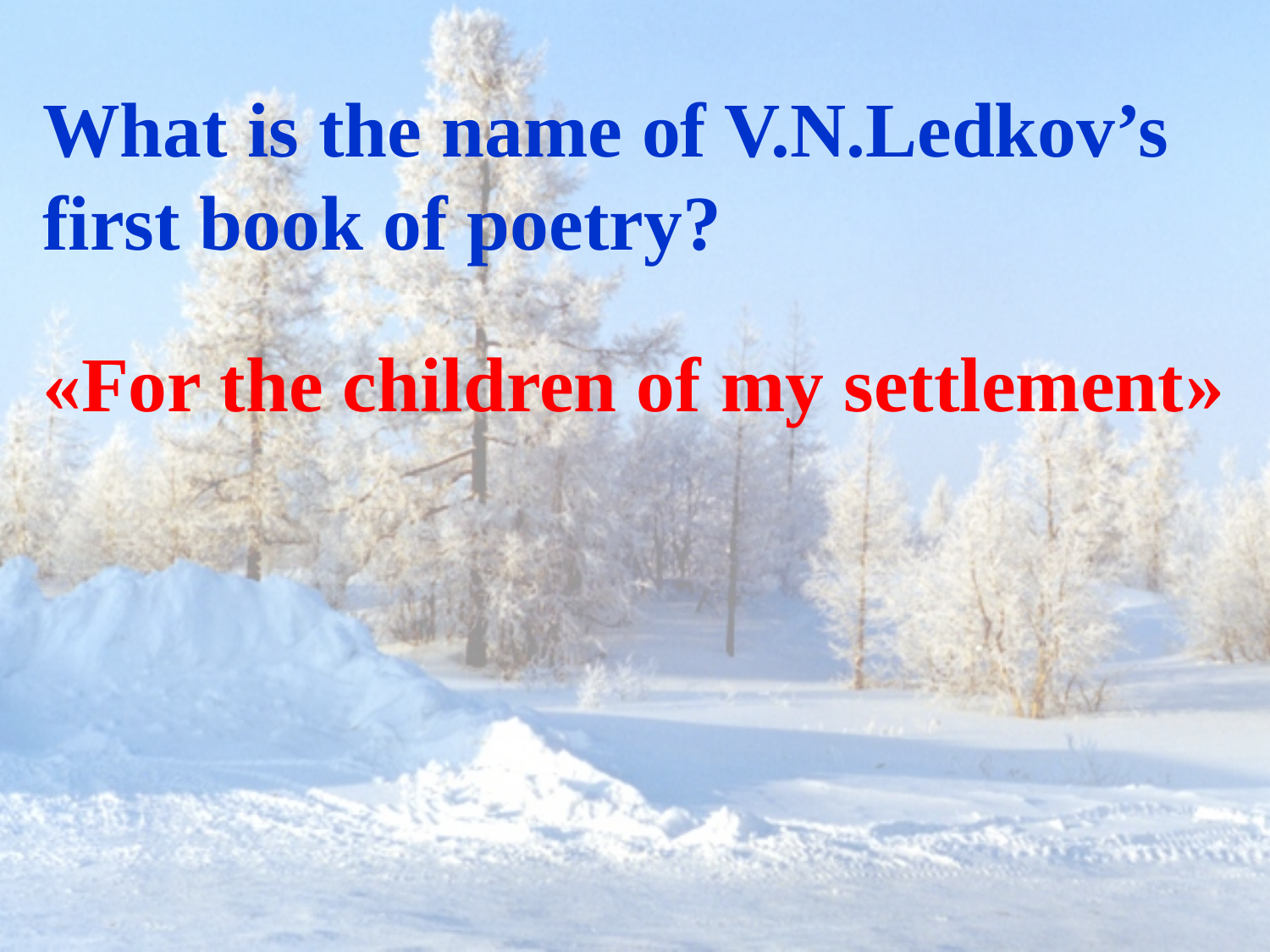

# What is the name of V.N.Ledkov’s first book of poetry?
«For the children of my settlement»